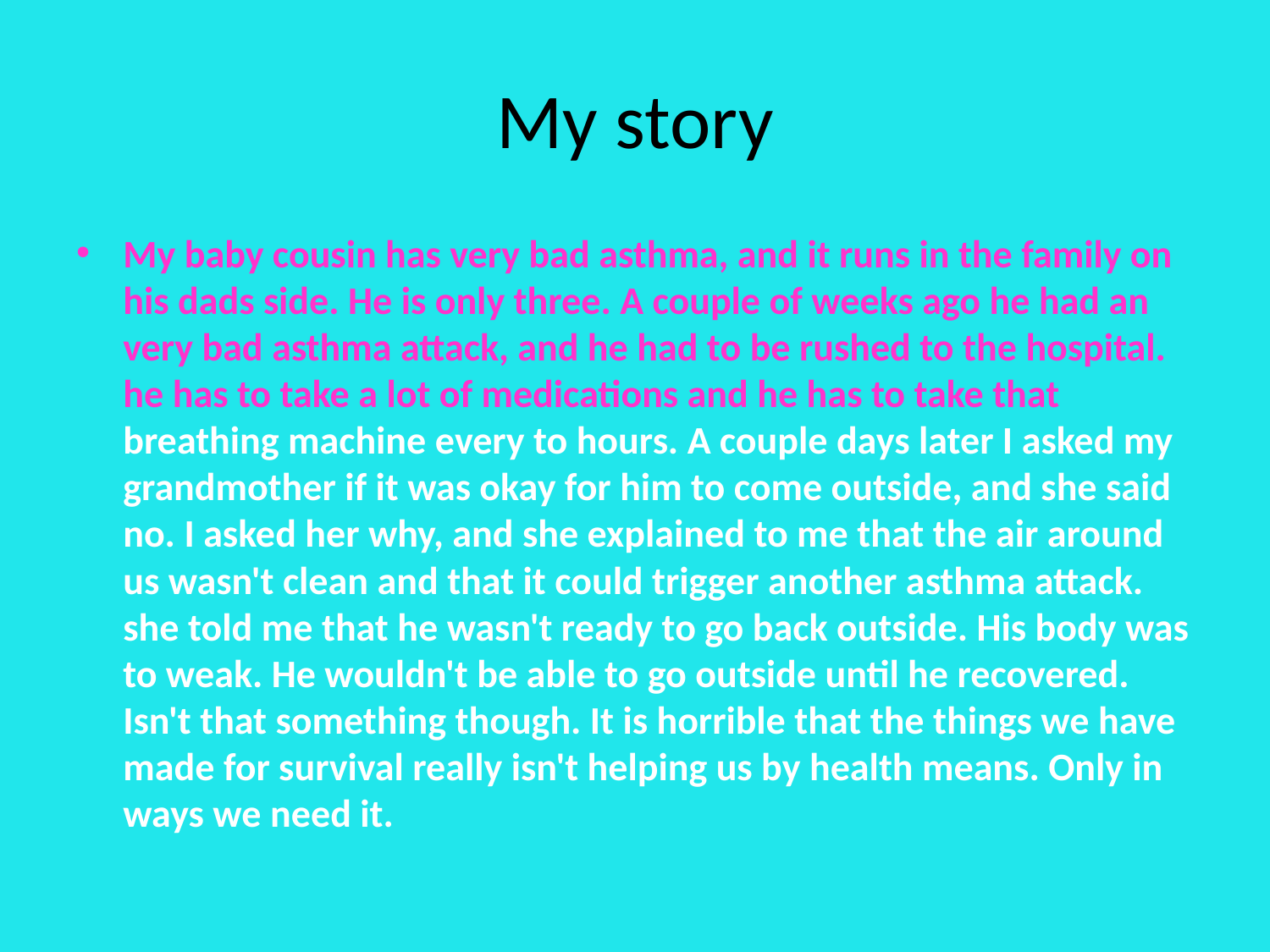

# My story
My baby cousin has very bad asthma, and it runs in the family on his dads side. He is only three. A couple of weeks ago he had an very bad asthma attack, and he had to be rushed to the hospital. he has to take a lot of medications and he has to take that breathing machine every to hours. A couple days later I asked my grandmother if it was okay for him to come outside, and she said no. I asked her why, and she explained to me that the air around us wasn't clean and that it could trigger another asthma attack. she told me that he wasn't ready to go back outside. His body was to weak. He wouldn't be able to go outside until he recovered. Isn't that something though. It is horrible that the things we have made for survival really isn't helping us by health means. Only in ways we need it.